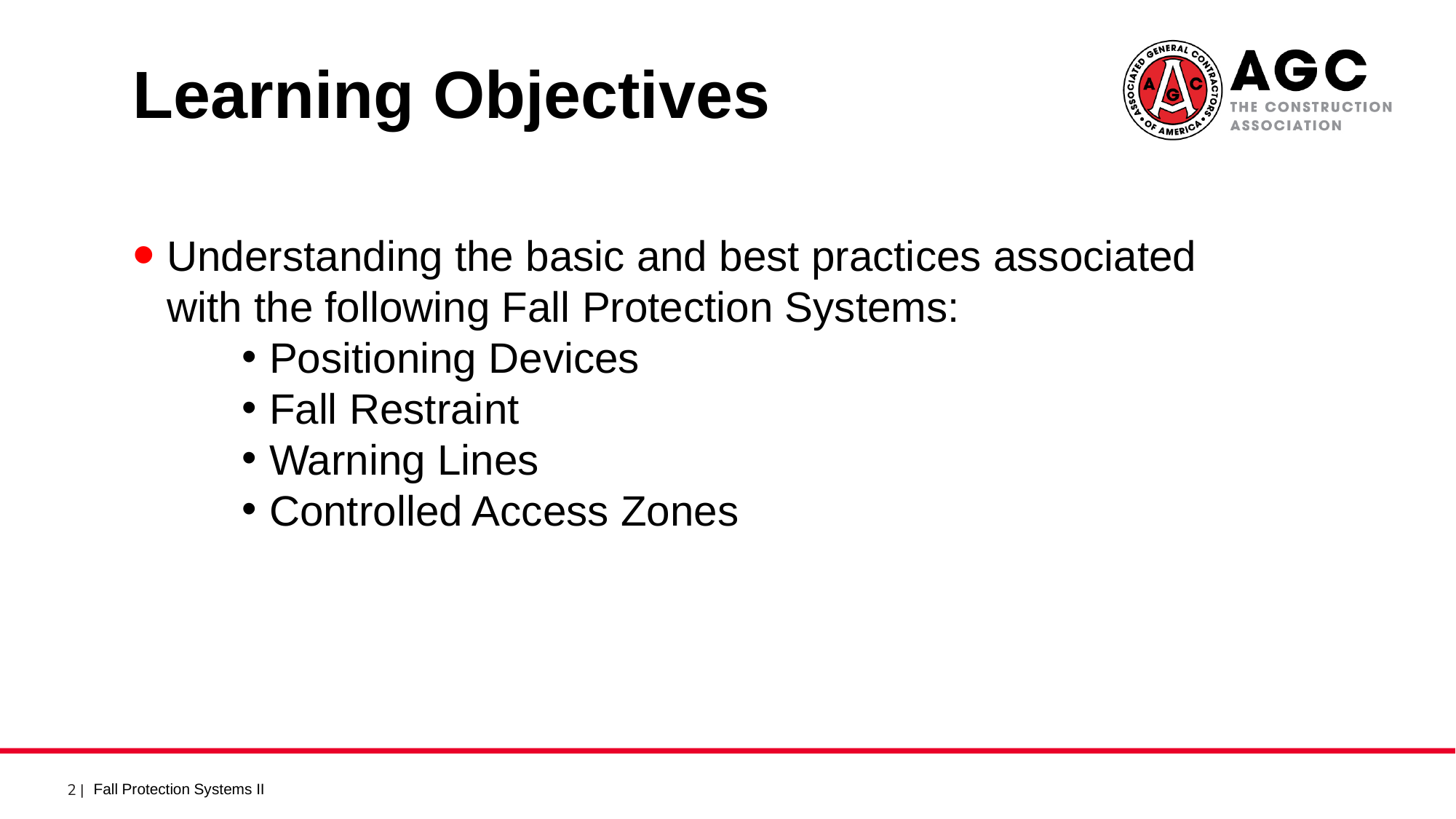

Learning Objectives 1
Understanding the basic and best practices associated with the following Fall Protection Systems:
Positioning Devices
Fall Restraint
Warning Lines
Controlled Access Zones

Fall Protection Systems II